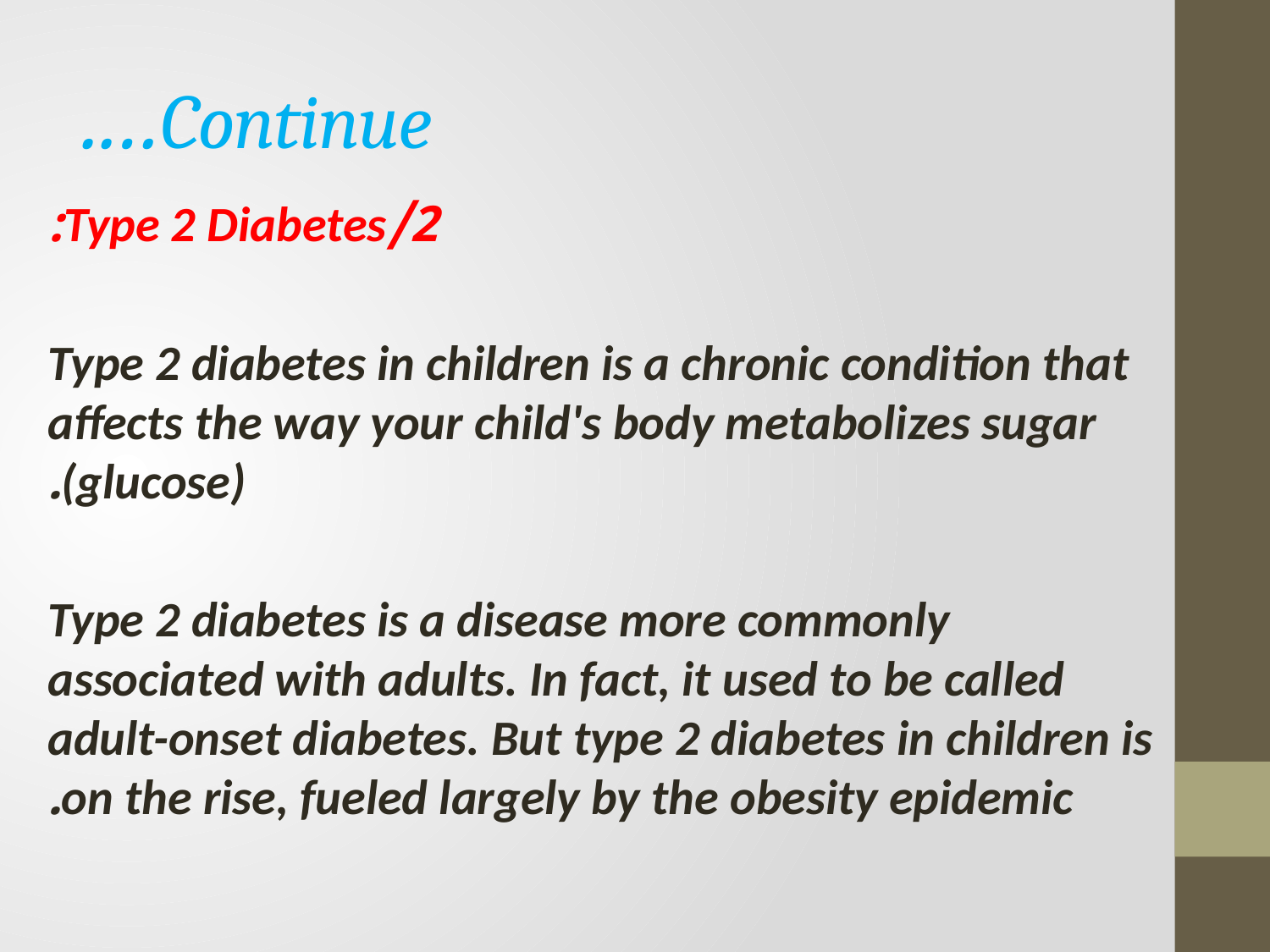

# Continue….
2/Type 2 Diabetes:

Type 2 diabetes in children is a chronic condition that affects the way your child's body metabolizes sugar (glucose).

Type 2 diabetes is a disease more commonly associated with adults. In fact, it used to be called adult-onset diabetes. But type 2 diabetes in children is on the rise, fueled largely by the obesity epidemic.